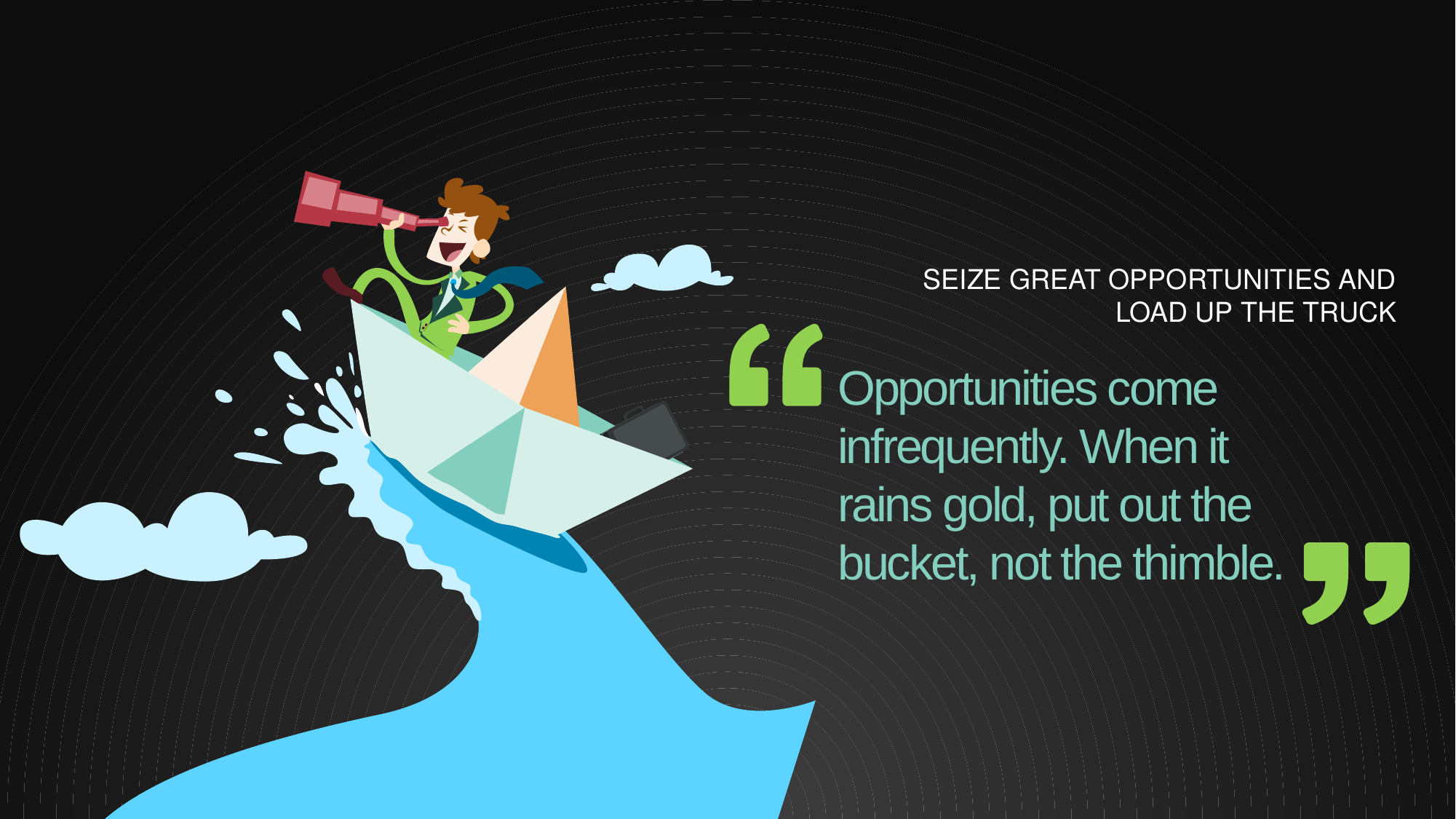

SEIZE GREAT OPPORTUNITIES AND LOAD UP THE TRUCK

Opportunities come infrequently. When it rains gold, put out the bucket, not the thimble.